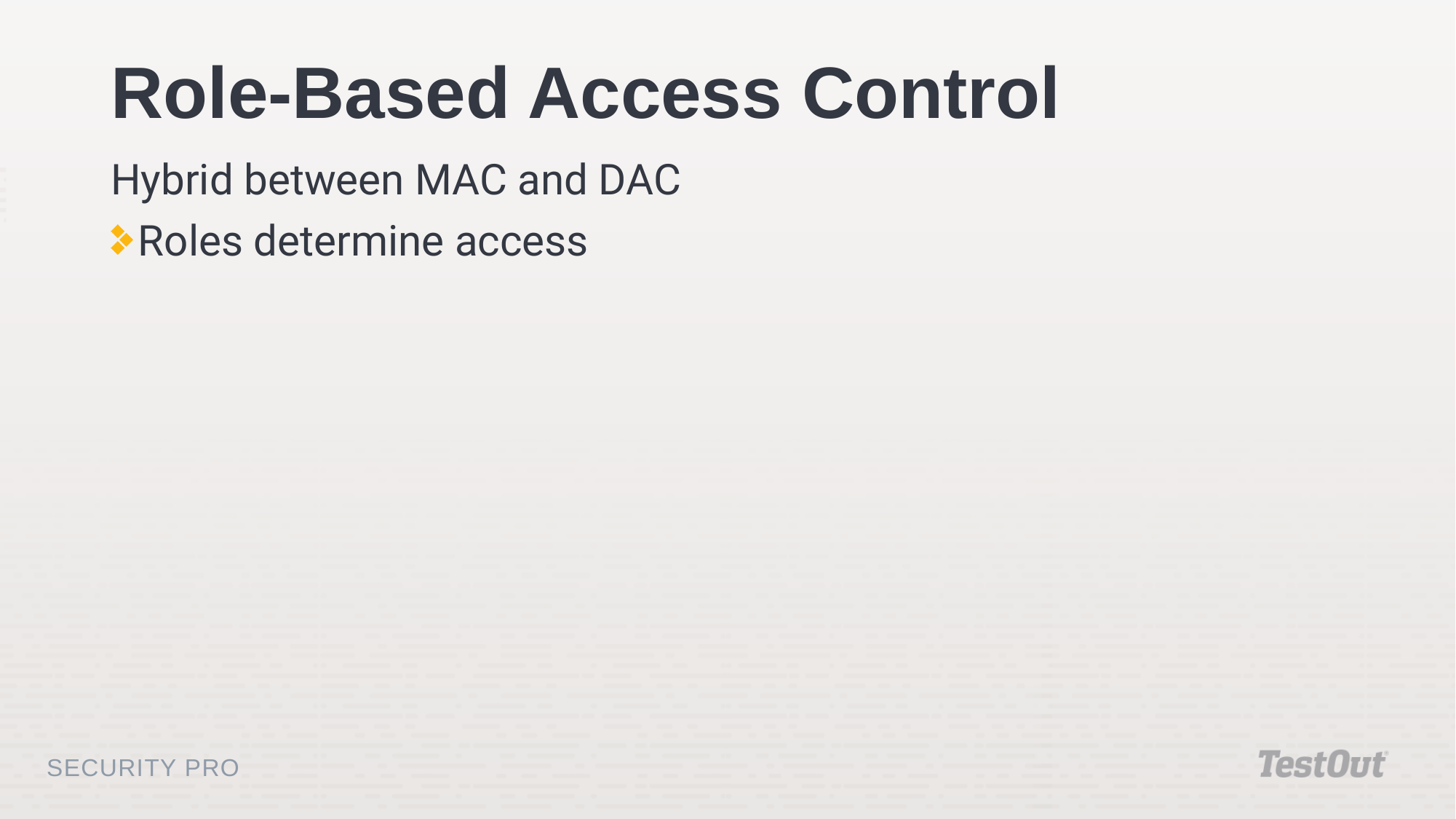

# Role-Based Access Control
Hybrid between MAC and DAC
Roles determine access
Security Pro